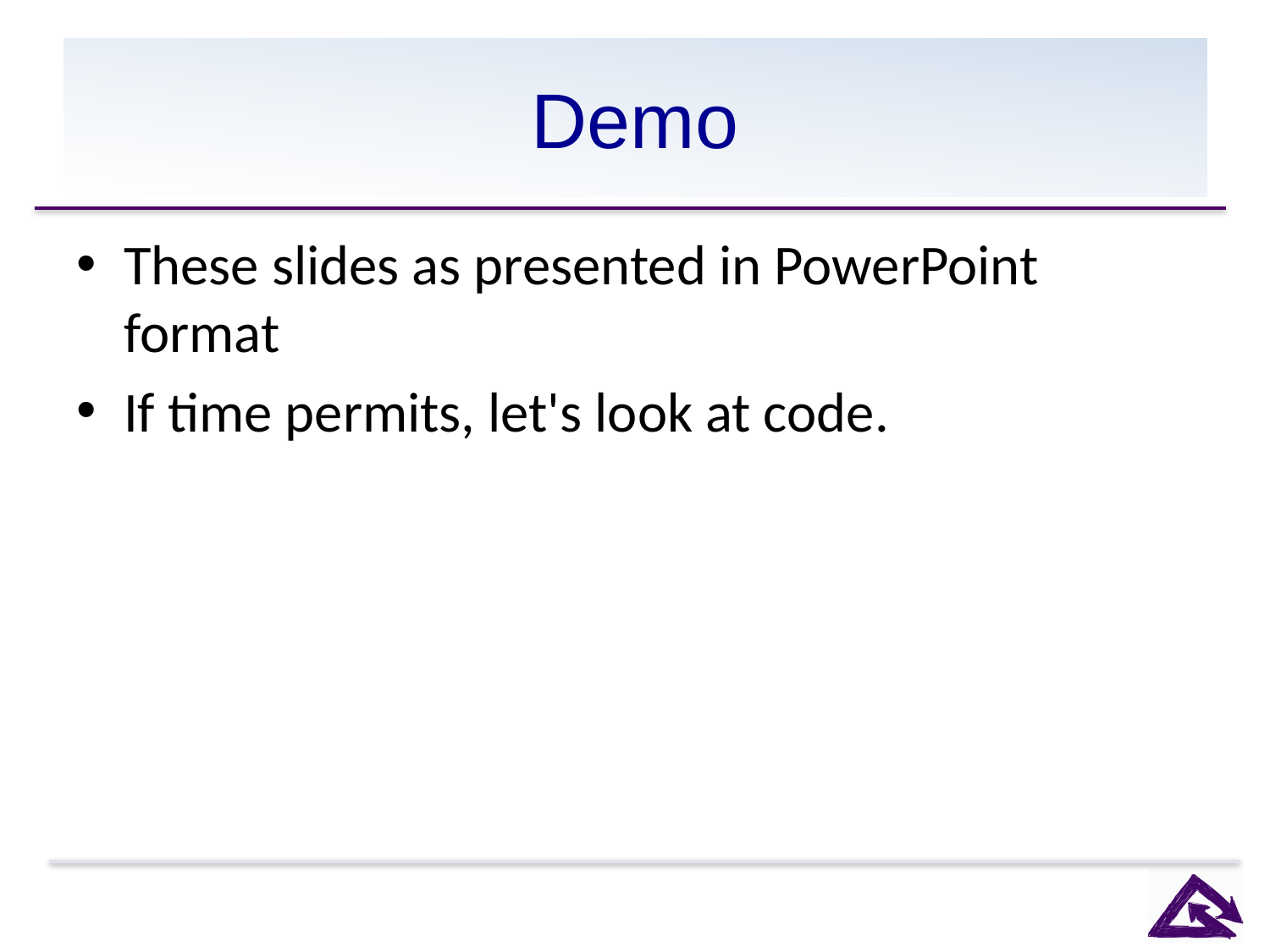

# Demo
These slides as presented in PowerPoint format
If time permits, let's look at code.